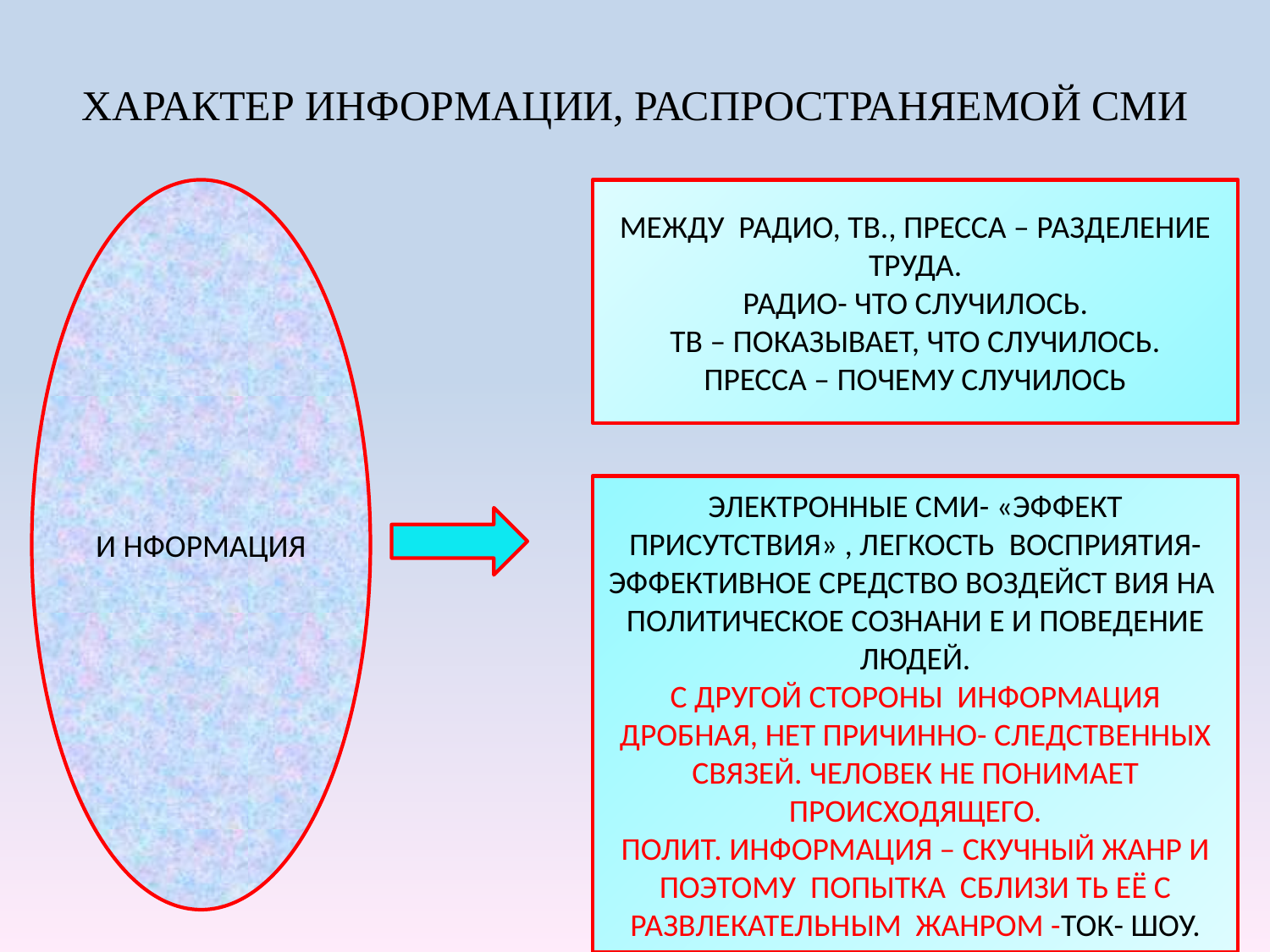

# ХАРАКТЕР ИНФОРМАЦИИ, РАСПРОСТРАНЯЕМОЙ СМИ
И НФОРМАЦИЯ
МЕЖДУ  РАДИО, ТВ., ПРЕССА – РАЗДЕЛЕНИЕ ТРУДА.
РАДИО- ЧТО СЛУЧИЛОСЬ.
ТВ – ПОКАЗЫВАЕТ, ЧТО СЛУЧИЛОСЬ.
ПРЕССА – ПОЧЕМУ СЛУЧИЛОСЬ
ЭЛЕКТРОННЫЕ СМИ- «ЭФФЕКТ ПРИСУТСТВИЯ» , ЛЕГКОСТЬ  ВОСПРИЯТИЯ- ЭФФЕКТИВНОЕ СРЕДСТВО ВОЗДЕЙСТ ВИЯ НА  ПОЛИТИЧЕСКОЕ СОЗНАНИ Е И ПОВЕДЕНИЕ ЛЮДЕЙ.
С ДРУГОЙ СТОРОНЫ  ИНФОРМАЦИЯ ДРОБНАЯ, НЕТ ПРИЧИННО- СЛЕДСТВЕННЫХ СВЯЗЕЙ. ЧЕЛОВЕК НЕ ПОНИМАЕТ ПРОИСХОДЯЩЕГО.
ПОЛИТ. ИНФОРМАЦИЯ – СКУЧНЫЙ ЖАНР И ПОЭТОМУ  ПОПЫТКА  СБЛИЗИ ТЬ ЕЁ С РАЗВЛЕКАТЕЛЬНЫМ  ЖАНРОМ -ТОК- ШОУ.